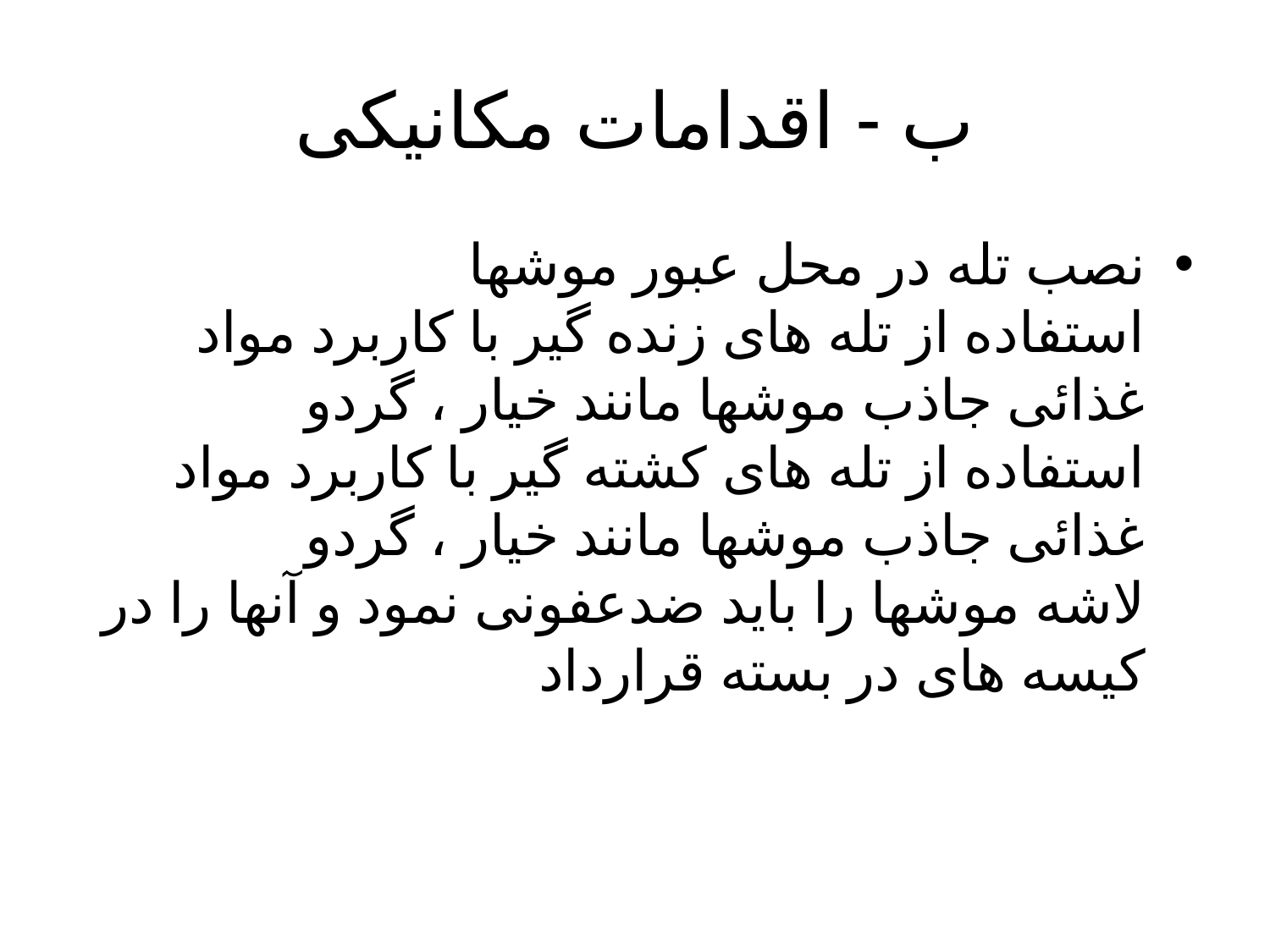

# ب - اقدامات مكانیكی
نصب تله در محل عبور موشها
استفاده از تله های زنده گیر با كاربرد مواد غذائی جاذب موشها مانند خیار ، گردو
استفاده از تله های كشته گیر با كاربرد مواد غذائی جاذب موشها مانند خیار ، گردو
لاشه موشها را باید ضدعفونی نمود و آنها را در كیسه های در بسته قرارداد